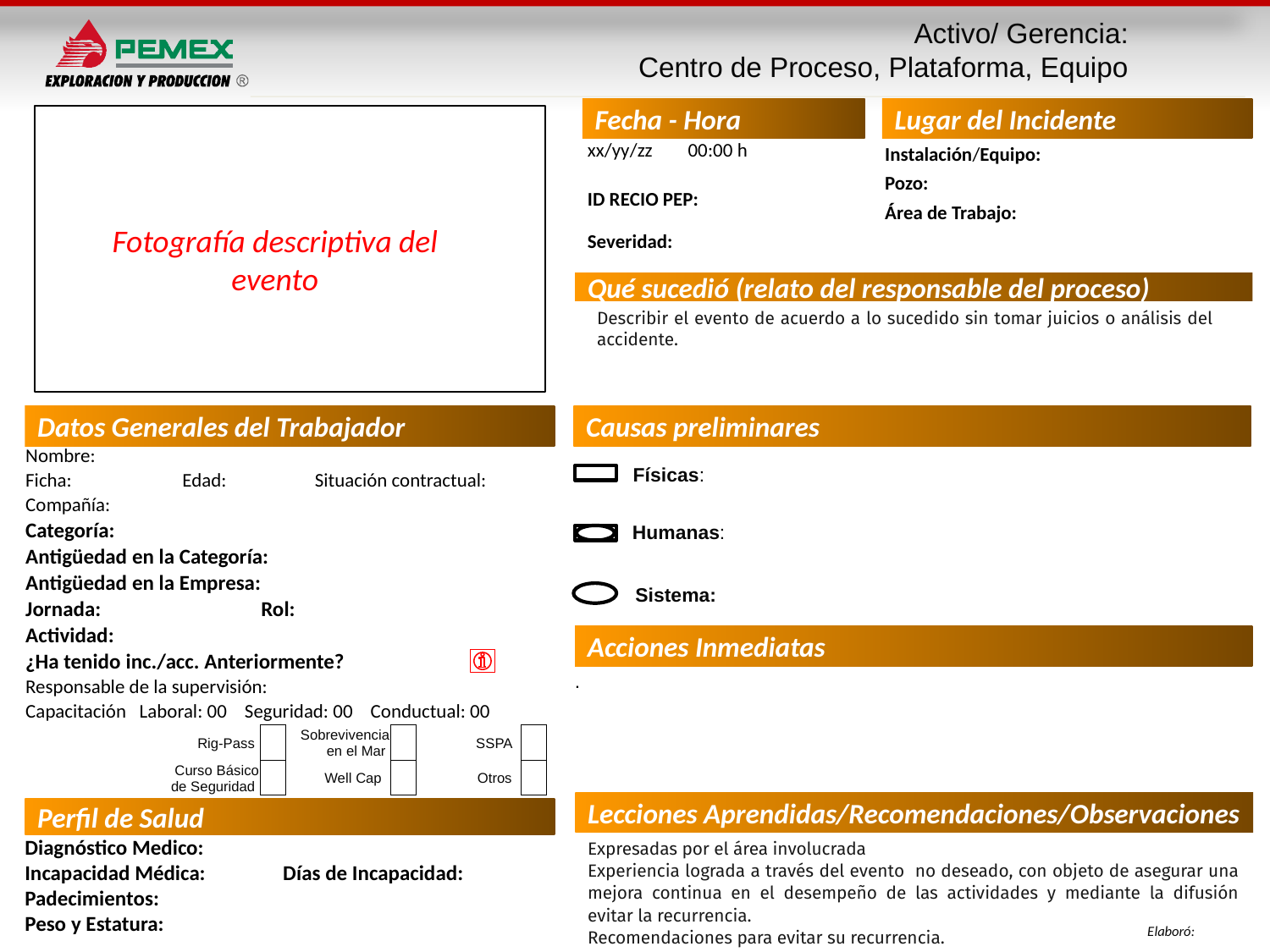

Activo/ Gerencia:
Centro de Proceso, Plataforma, Equipo
Fecha - Hora
Lugar del Incidente

xx/yy/zz        00:00 h

ID RECIO PEP:

Severidad:
Instalación/Equipo:
Pozo:
Área de Trabajo:
Fotografía descriptiva del evento
Qué sucedió (relato del responsable del proceso)
Describir el evento de acuerdo a lo sucedido sin tomar juicios o análisis del accidente.
Datos Generales del Trabajador
Causas preliminares
Nombre:
Ficha:                         Edad:                    Situación contractual:
Compañía:
Categoría:
Antigüedad en la Categoría:
Antigüedad en la Empresa:
Jornada:                                 Rol:
Actividad:
¿Ha tenido inc./acc. Anteriormente?
Responsable de la supervisión:
Capacitación   Laboral: 00    Seguridad: 00    Conductual: 00
Físicas:

Humanas:

Sistema:

Acciones Inmediatas

.
| Rig-Pass |  | Sobrevivencia en el Mar |  | SSPA |  |
| --- | --- | --- | --- | --- | --- |
| Curso Básico de Seguridad |  | Well Cap |  | Otros |  |
Lecciones Aprendidas/Recomendaciones/Observaciones
Perfil de Salud
Expresadas por el área involucrada
Experiencia lograda a través del evento  no deseado, con objeto de asegurar una mejora continua en el desempeño de las actividades y mediante la difusión evitar la recurrencia.
Recomendaciones para evitar su recurrencia.
Diagnóstico Medico:
Incapacidad Médica:                Días de Incapacidad:
Padecimientos:
Peso y Estatura:
Elaboró: